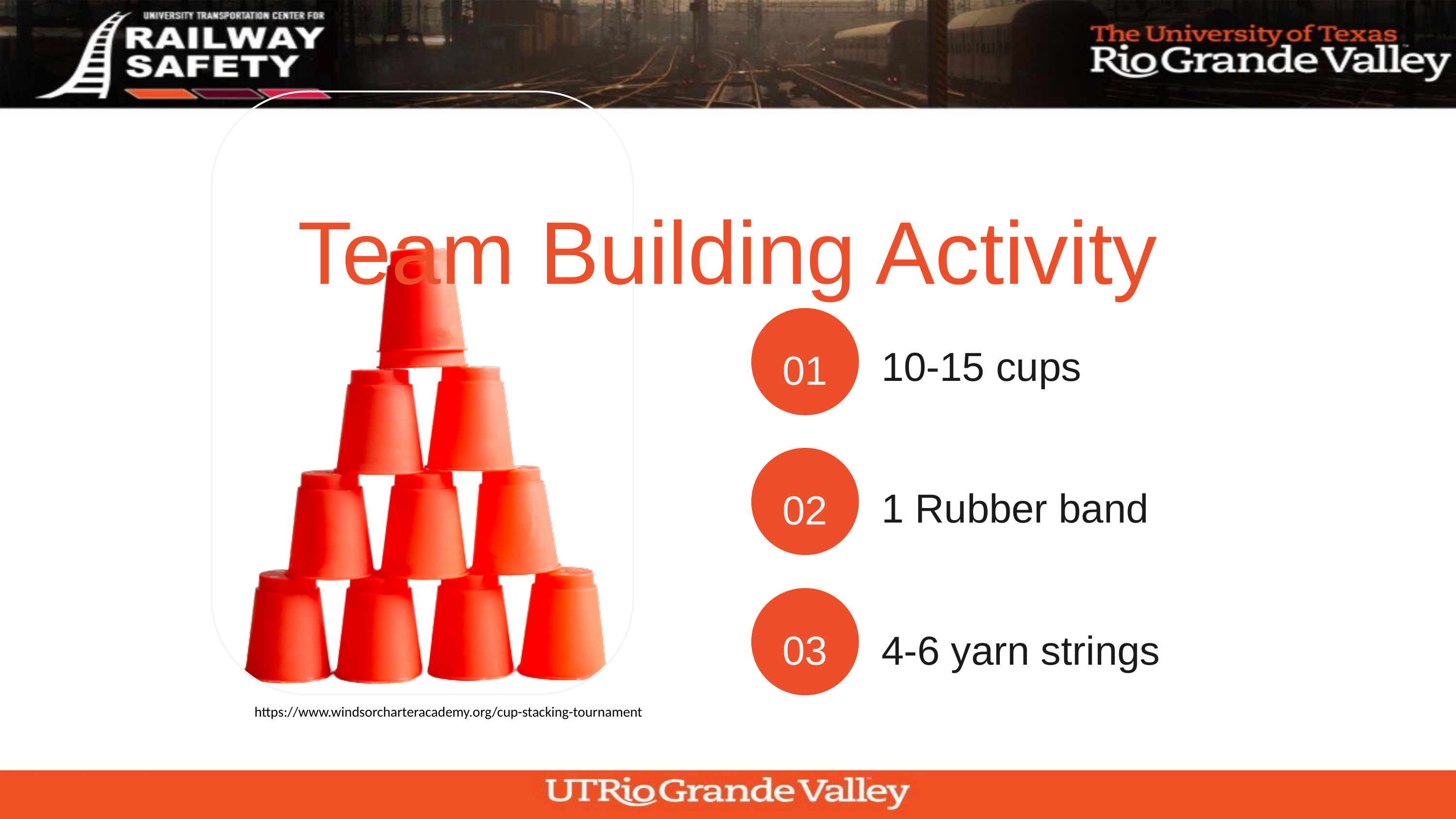

Team Building Activity

01
10-15 cups

02
1 Rubber band

03
4-6 yarn strings
https://www.windsorcharteracademy.org/cup-stacking-tournament